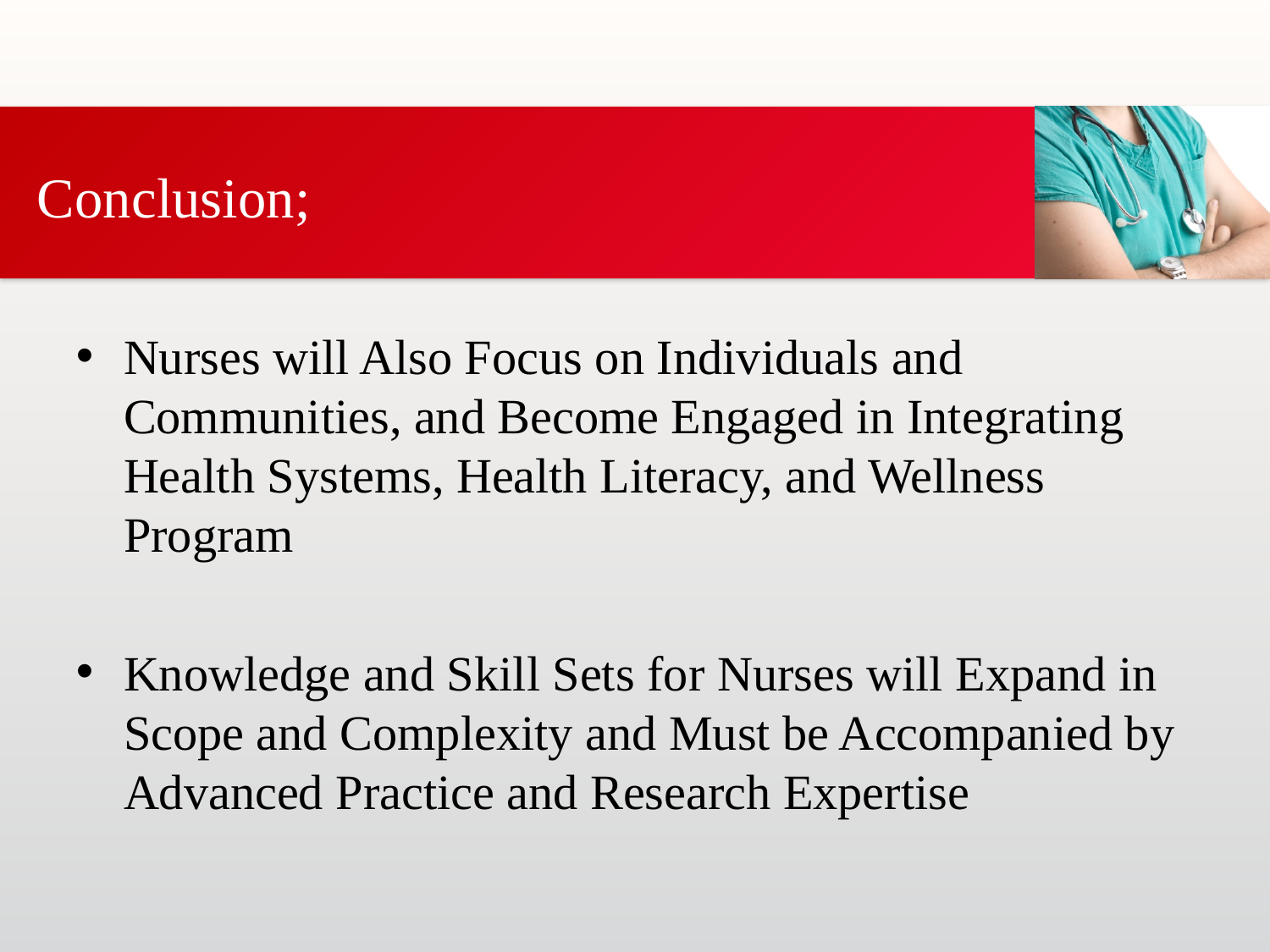

# Conclusion;
Nurses will Also Focus on Individuals and Communities, and Become Engaged in Integrating Health Systems, Health Literacy, and Wellness Program

Knowledge and Skill Sets for Nurses will Expand in Scope and Complexity and Must be Accompanied by Advanced Practice and Research Expertise